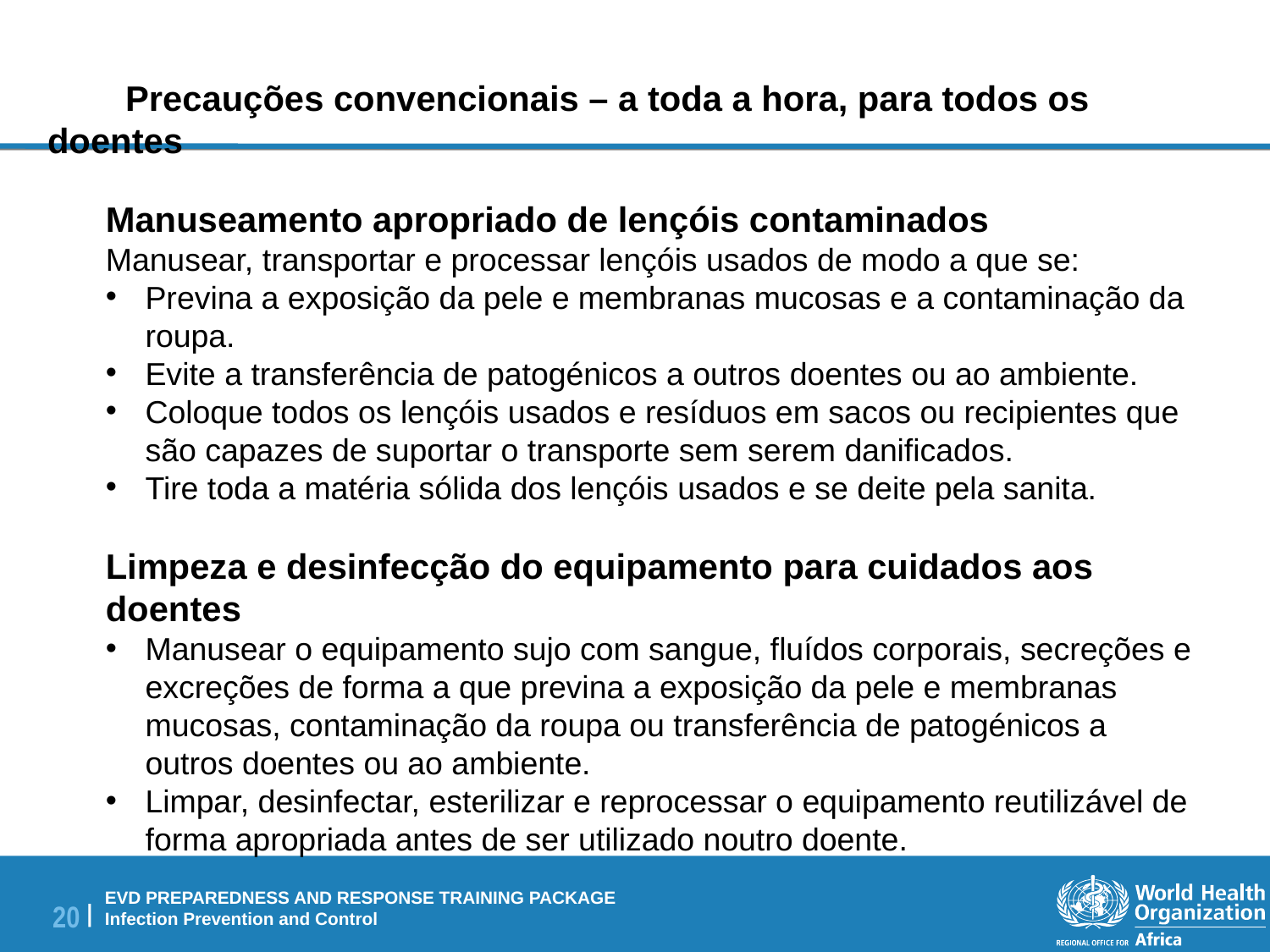

Precauções convencionais – a toda a hora, para todos os doentes
Manuseamento apropriado de lençóis contaminados
Manusear, transportar e processar lençóis usados de modo a que se:
Previna a exposição da pele e membranas mucosas e a contaminação da roupa.
Evite a transferência de patogénicos a outros doentes ou ao ambiente.
Coloque todos os lençóis usados e resíduos em sacos ou recipientes que são capazes de suportar o transporte sem serem danificados.
Tire toda a matéria sólida dos lençóis usados e se deite pela sanita.

Limpeza e desinfecção do equipamento para cuidados aos doentes
Manusear o equipamento sujo com sangue, fluídos corporais, secreções e excreções de forma a que previna a exposição da pele e membranas mucosas, contaminação da roupa ou transferência de patogénicos a outros doentes ou ao ambiente.
Limpar, desinfectar, esterilizar e reprocessar o equipamento reutilizável de forma apropriada antes de ser utilizado noutro doente.